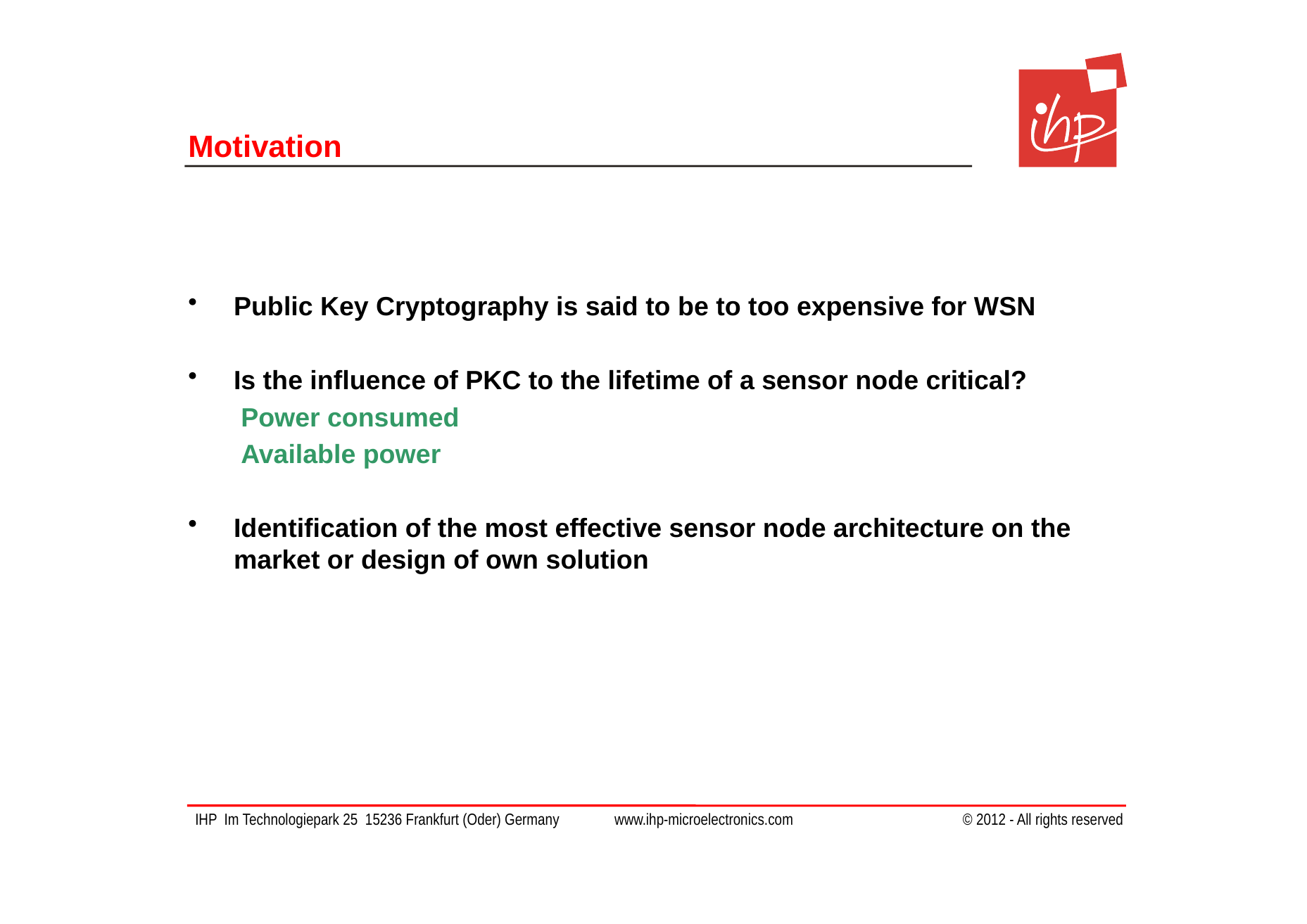

# Motivation

Public Key Cryptography is said to be to too expensive for WSN

Is the influence of PKC to the lifetime of a sensor node critical?
Power consumed
Available power

Identification of the most effective sensor node architecture on the market or design of own solution